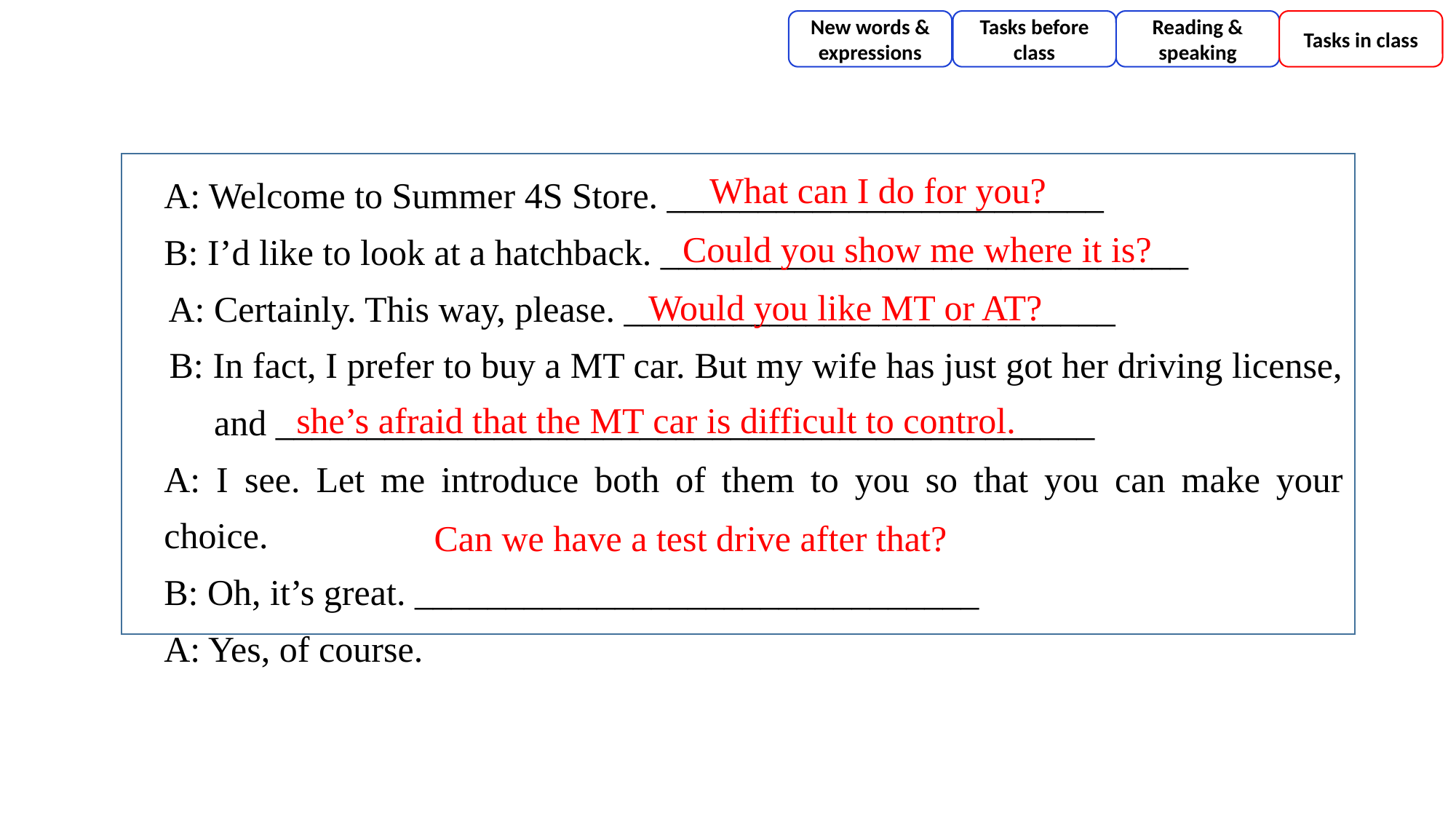

New words & expressions
Tasks before class
Reading & speaking
Tasks in class
A: Welcome to Summer 4S Store. ________________________
B: I’d like to look at a hatchback. _____________________________
    A: Certainly. This way, please. ___________________________
    B: In fact, I prefer to buy a MT car. But my wife has just got her driving license,
         and _____________________________________________
A: I see. Let me introduce both of them to you so that you can make your choice.
B: Oh, it’s great. _______________________________
A: Yes, of course.
What can I do for you?
Could you show me where it is?
Would you like MT or AT?
she’s afraid that the MT car is difficult to control.
Can we have a test drive after that?